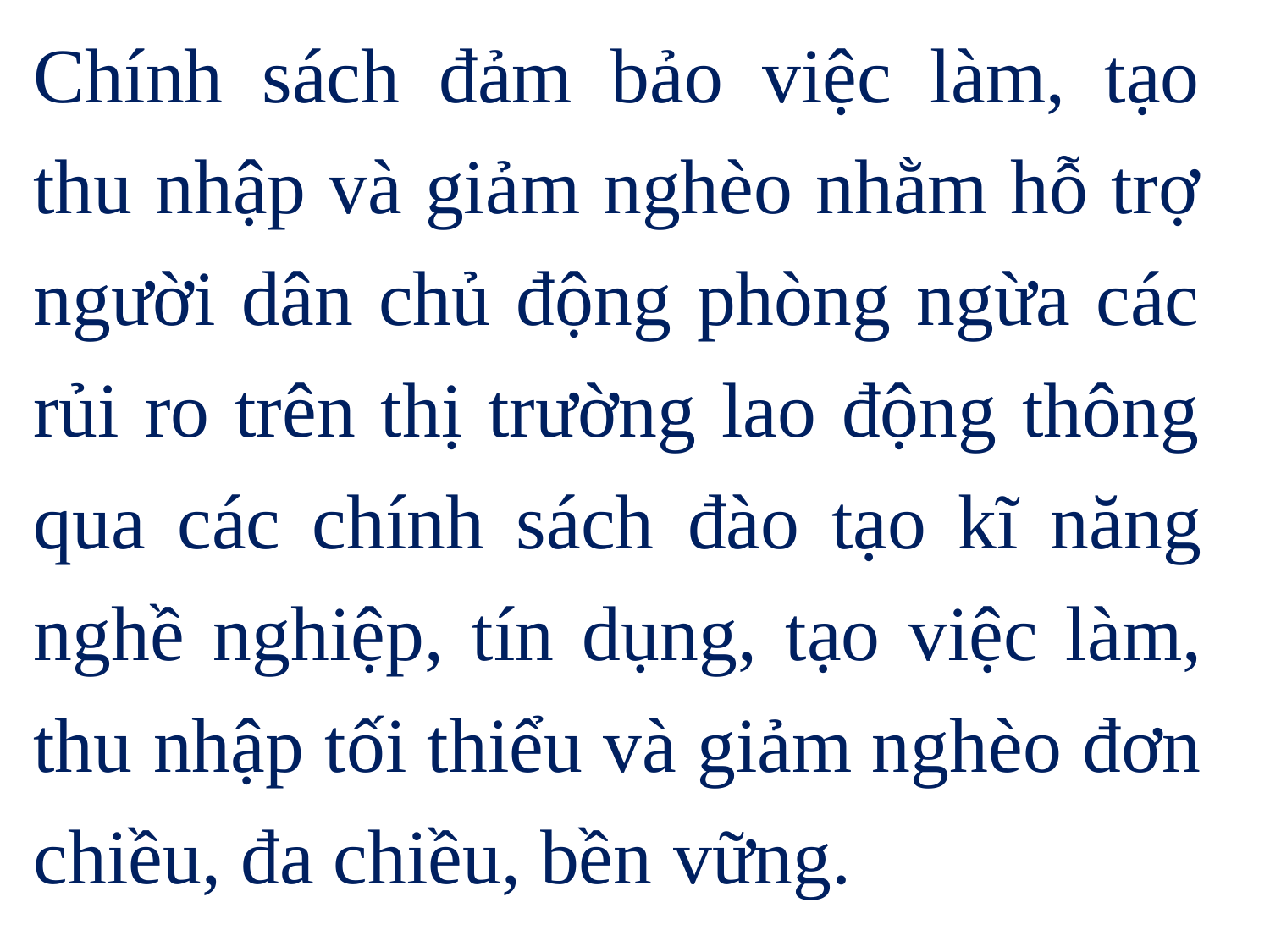

Chính sách đảm bảo việc làm, tạo thu nhập và giảm nghèo nhằm hỗ trợ người dân chủ động phòng ngừa các rủi ro trên thị trường lao động thông qua các chính sách đào tạo kĩ năng nghề nghiệp, tín dụng, tạo việc làm, thu nhập tối thiểu và giảm nghèo đơn chiều, đa chiều, bền vững.